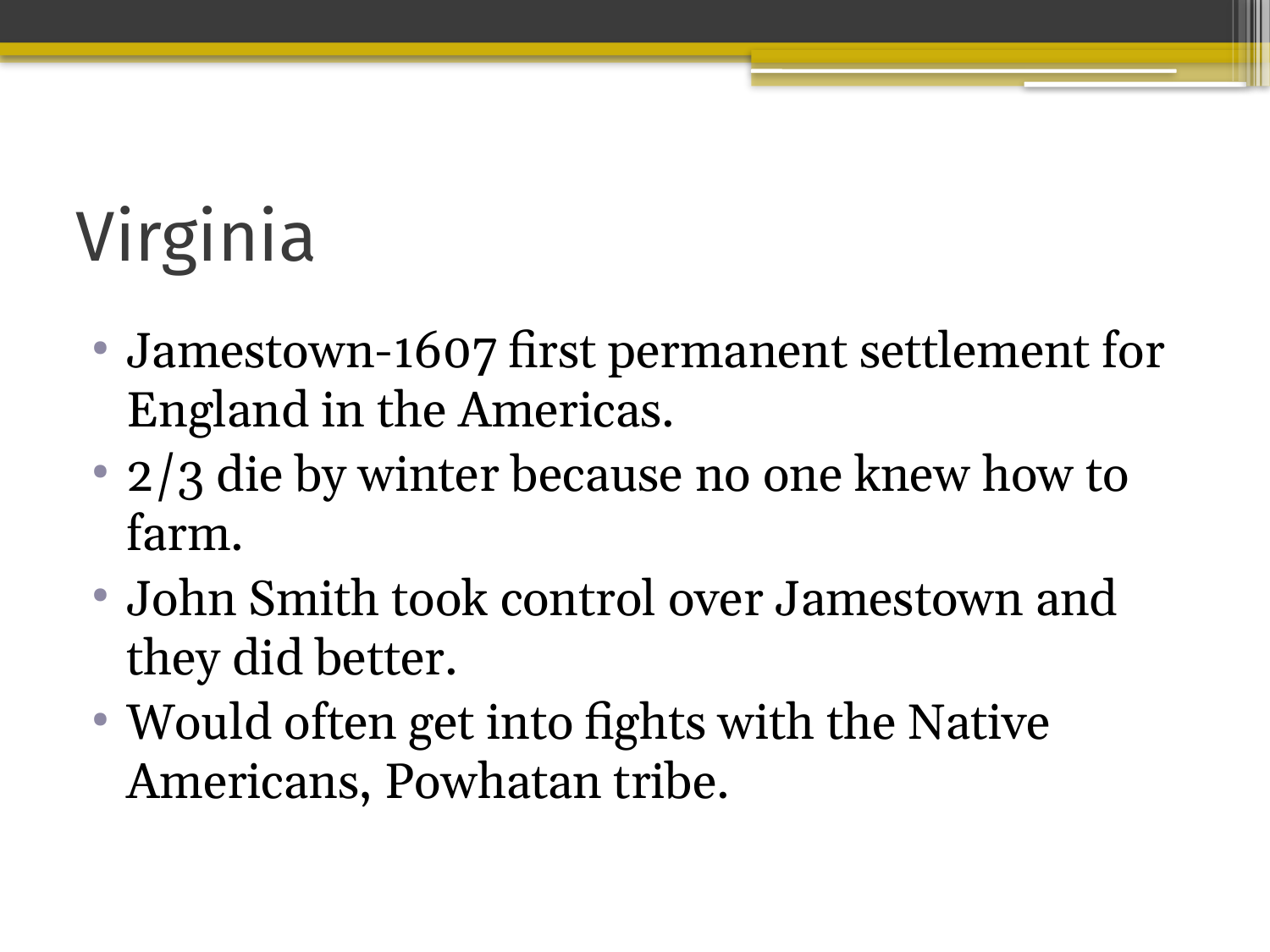

# Virginia
Jamestown-1607 first permanent settlement for England in the Americas.
2/3 die by winter because no one knew how to farm.
John Smith took control over Jamestown and they did better.
Would often get into fights with the Native Americans, Powhatan tribe.